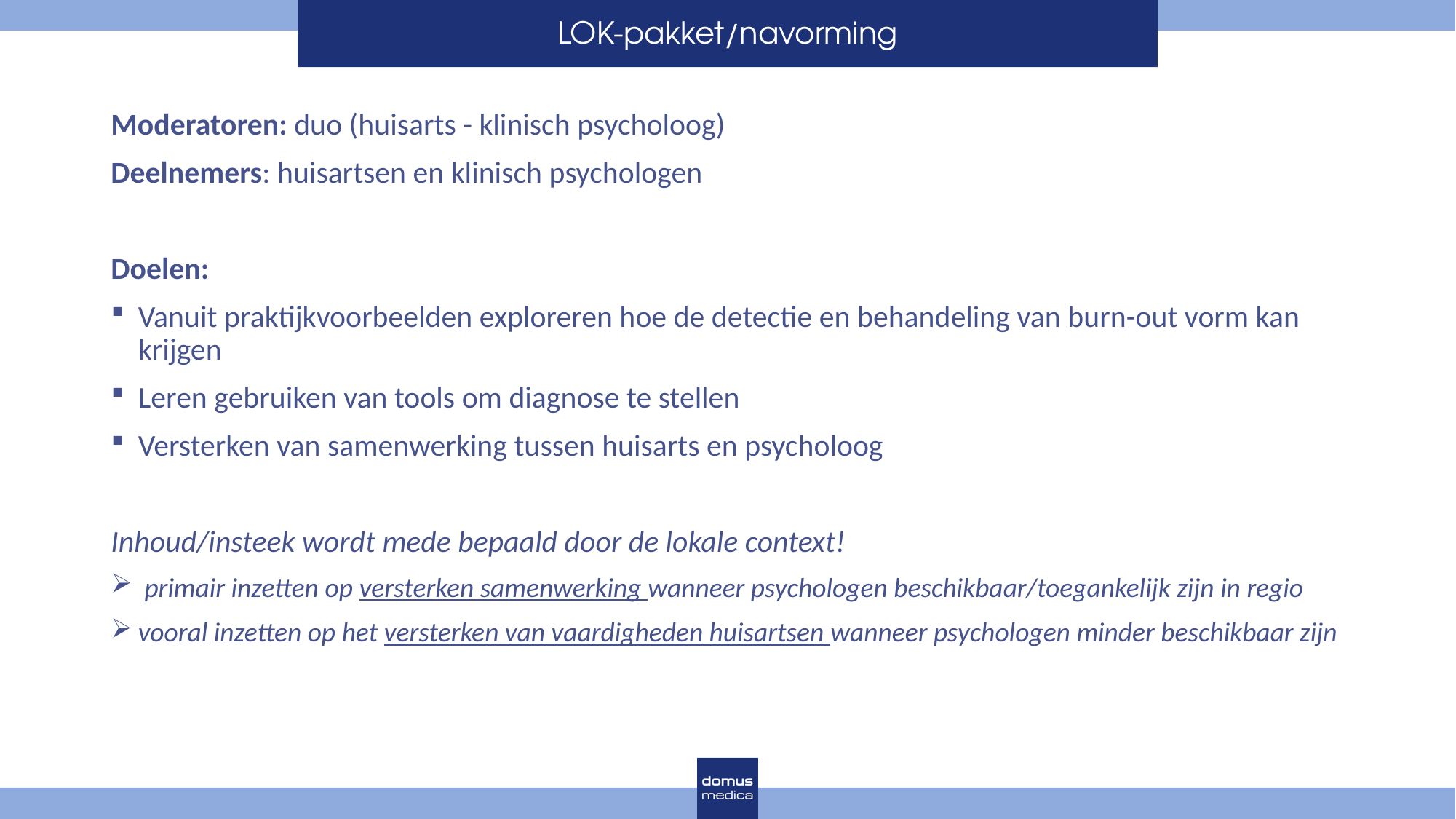

# LOK-pakket/navorming
Moderatoren: duo (huisarts - klinisch psycholoog)
Deelnemers: huisartsen en klinisch psychologen

Doelen:
Vanuit praktijkvoorbeelden exploreren hoe de detectie en behandeling van burn-out vorm kan krijgen
Leren gebruiken van tools om diagnose te stellen
Versterken van samenwerking tussen huisarts en psycholoog

Inhoud/insteek wordt mede bepaald door de lokale context!
 primair inzetten op versterken samenwerking wanneer psychologen beschikbaar/toegankelijk zijn in regio
vooral inzetten op het versterken van vaardigheden huisartsen wanneer psychologen minder beschikbaar zijn